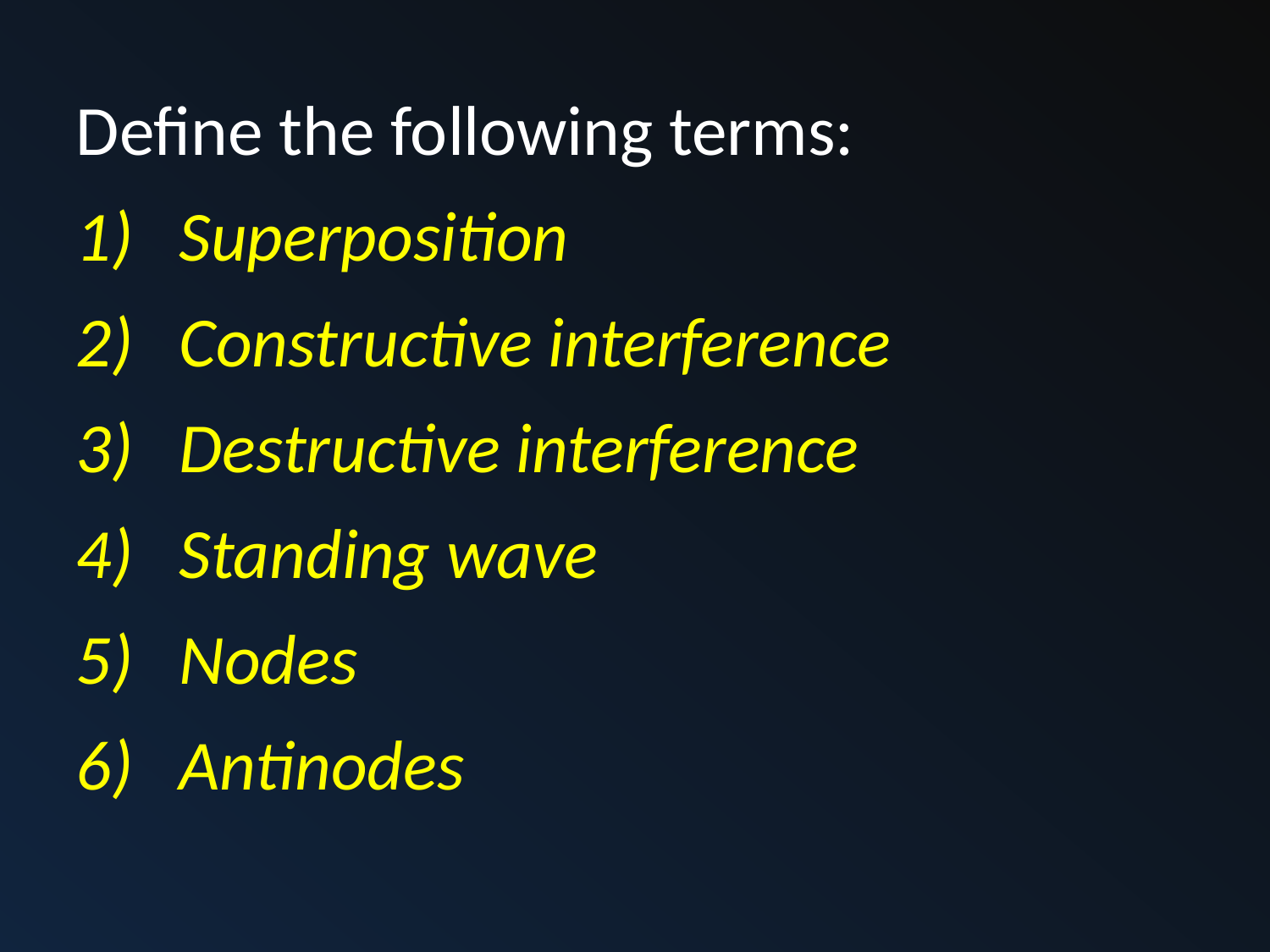

Define the following terms:
Superposition
Constructive interference
Destructive interference
Standing wave
Nodes
Antinodes